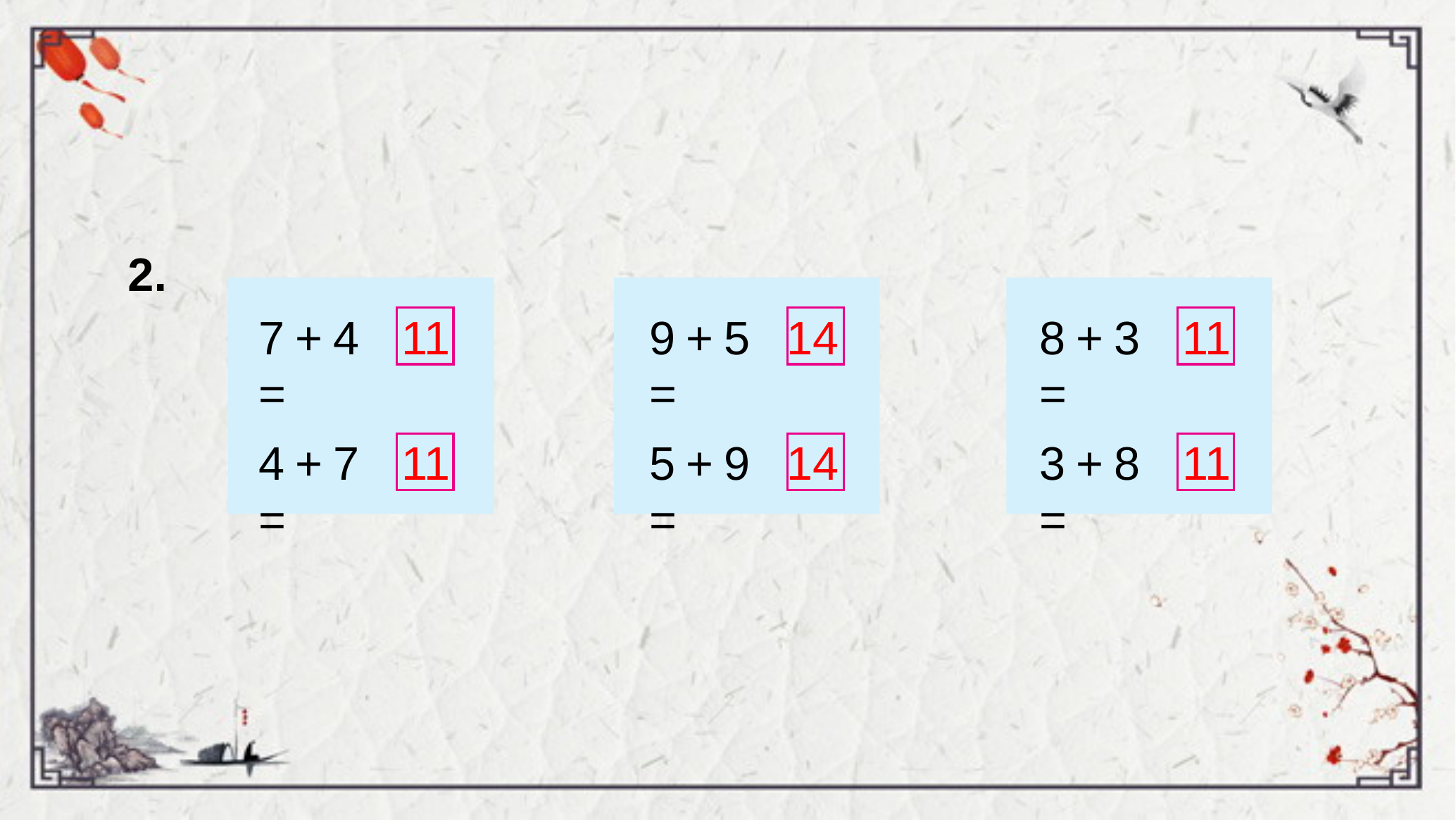

2.

7 + 4 =

11
9 + 5 =

14
8 + 3 =

11
4 + 7 =

11
5 + 9 =

14
3 + 8 =

11